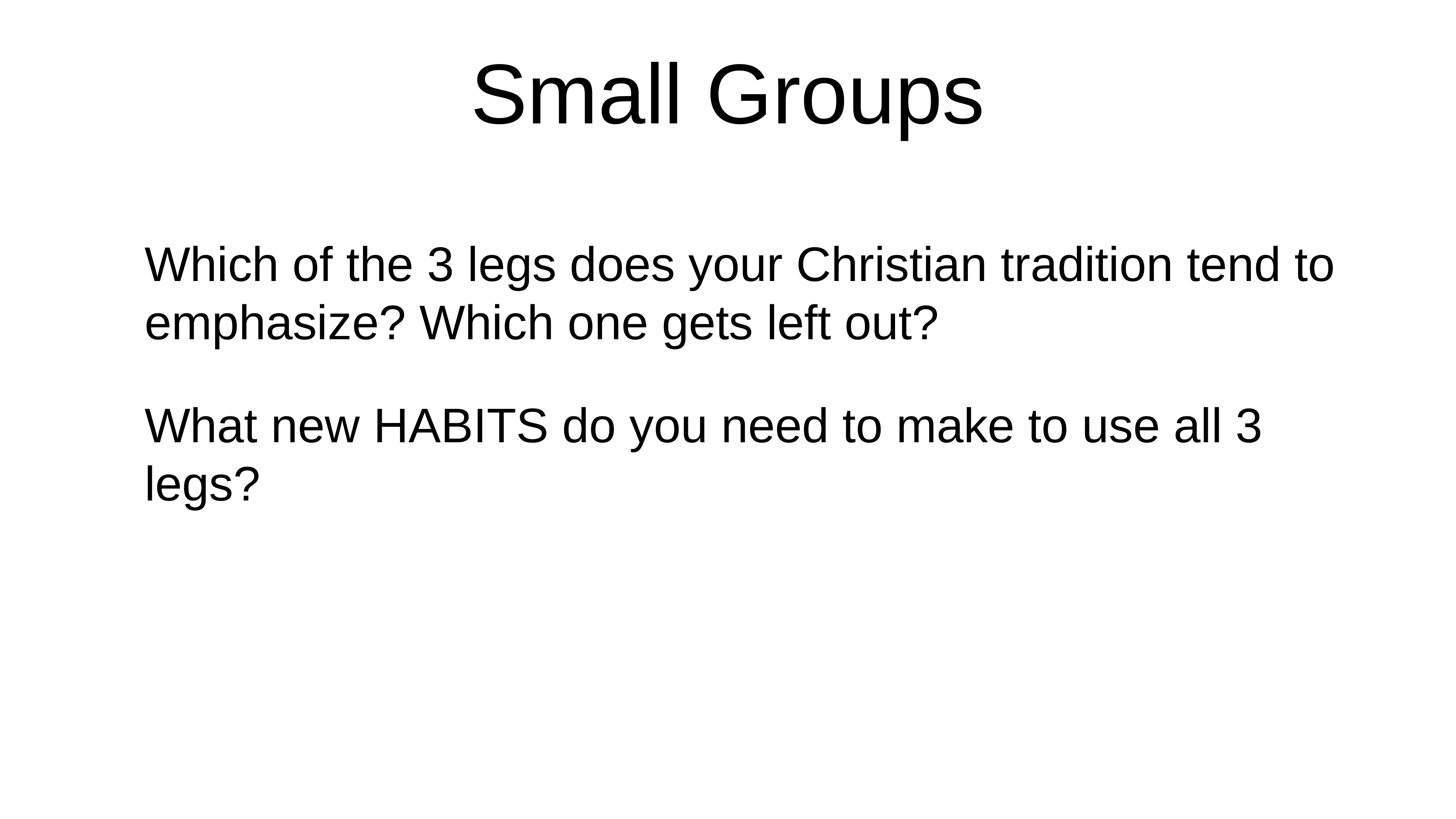

# Small Groups
Which of the 3 legs does your Christian tradition tend to emphasize? Which one gets left out?
What new HABITS do you need to make to use all 3 legs?